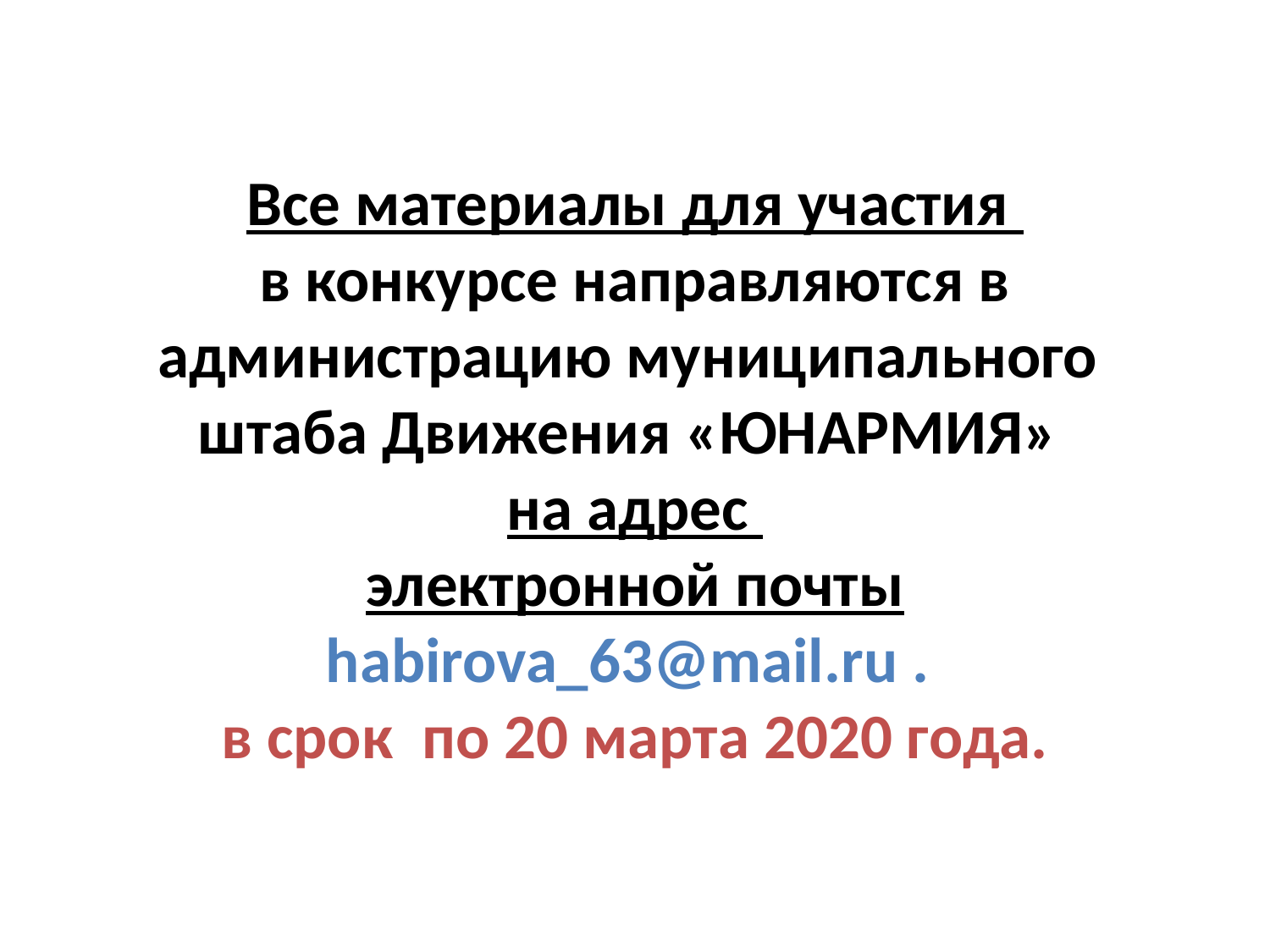

# Все материалы для участия в конкурсе направляются в администрацию муниципального  штаба Движения «ЮНАРМИЯ» на адрес электронной почты habirova_63@mail.ru . в срок  по 20 марта 2020 года.